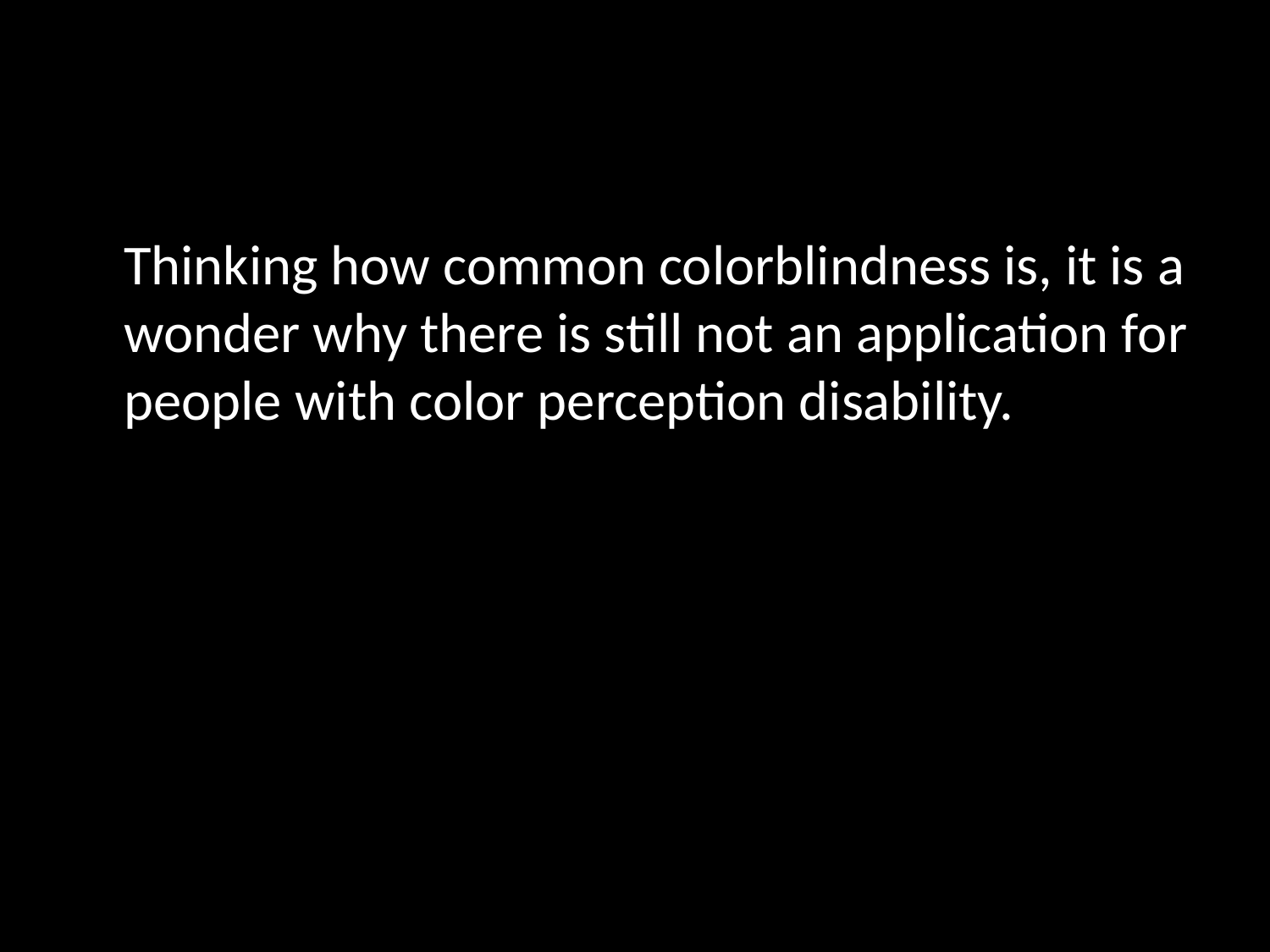

Thinking how common colorblindness is, it is a wonder why there is still not an application for people with color perception disability.